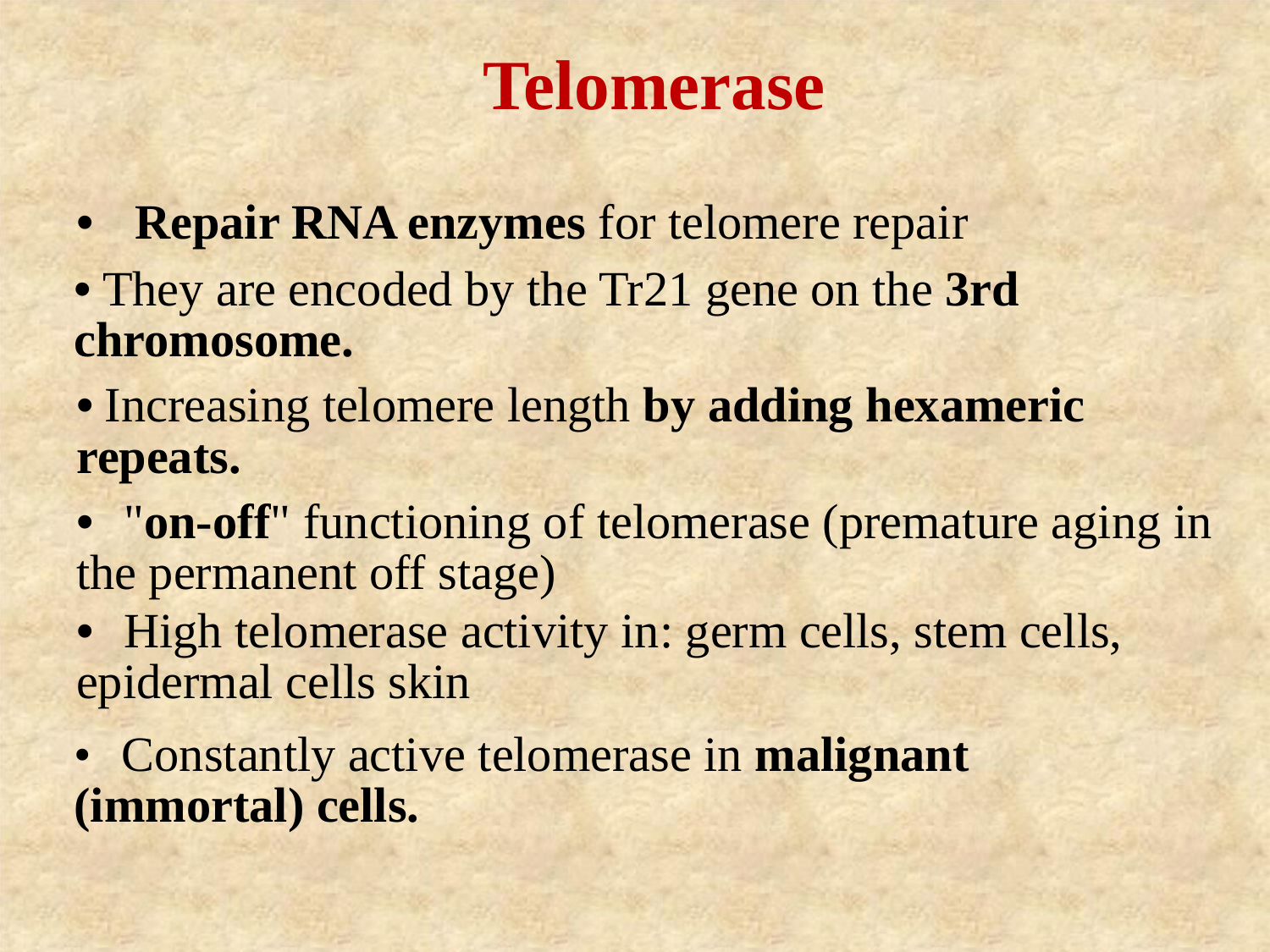

Telomerase
•  Repair RNA enzymes for telomere repair

• They are encoded by the Tr21 gene on the 3rd chromosome.
• Increasing telomere length by adding hexameric repeats.

• "on-off" functioning of telomerase (premature aging in the permanent off stage)
• High telomerase activity in: germ cells, stem cells, epidermal cells skin

• Constantly active telomerase in malignant (immortal) cells.